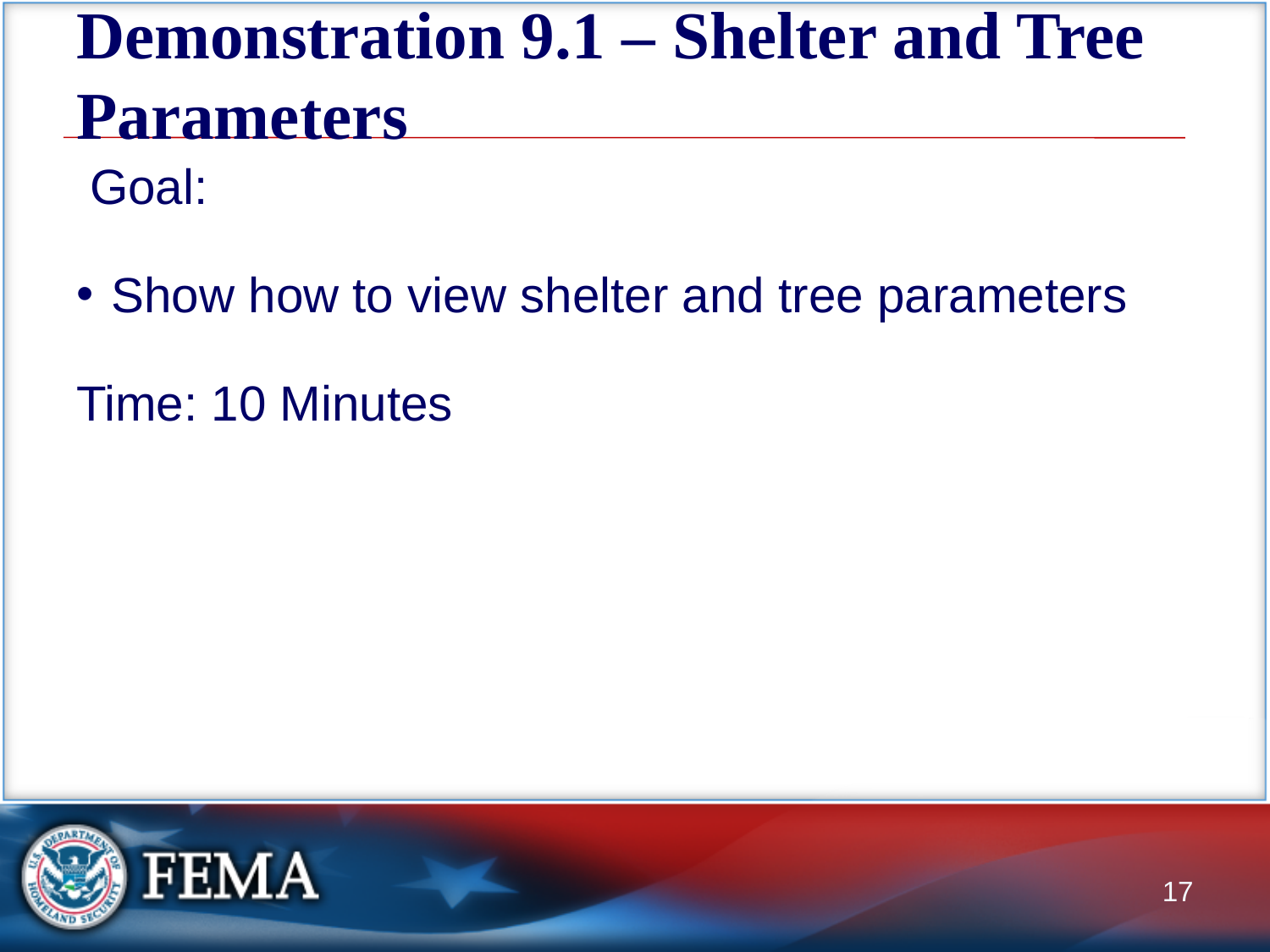

# Demonstration 9.1 – Shelter and Tree Parameters
 Goal:
Show how to view shelter and tree parameters
Time: 10 Minutes
17